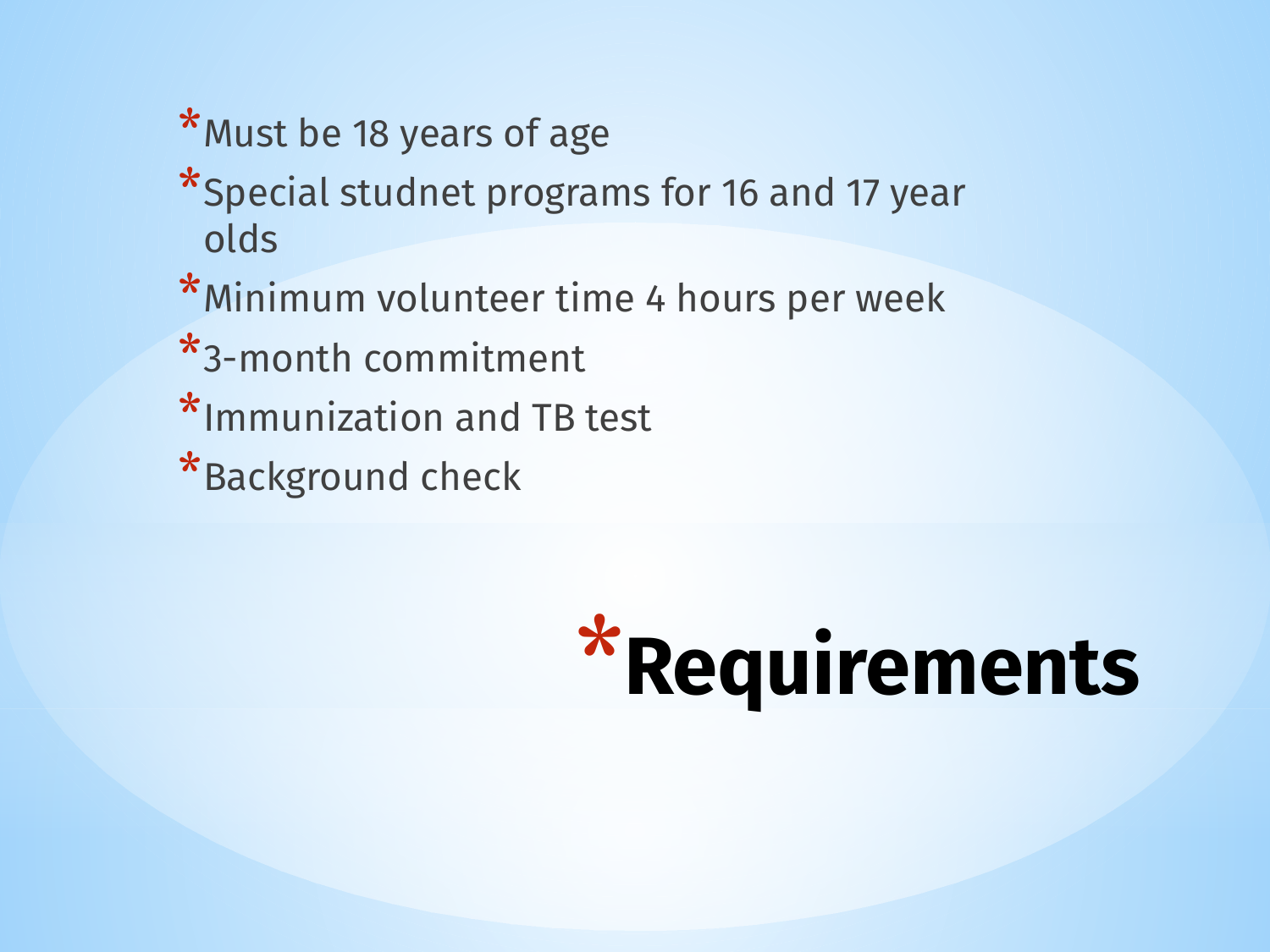

Must be 18 years of age
Special studnet programs for 16 and 17 year olds
Minimum volunteer time 4 hours per week
3-month commitment
Immunization and TB test
Background check
# Requirements